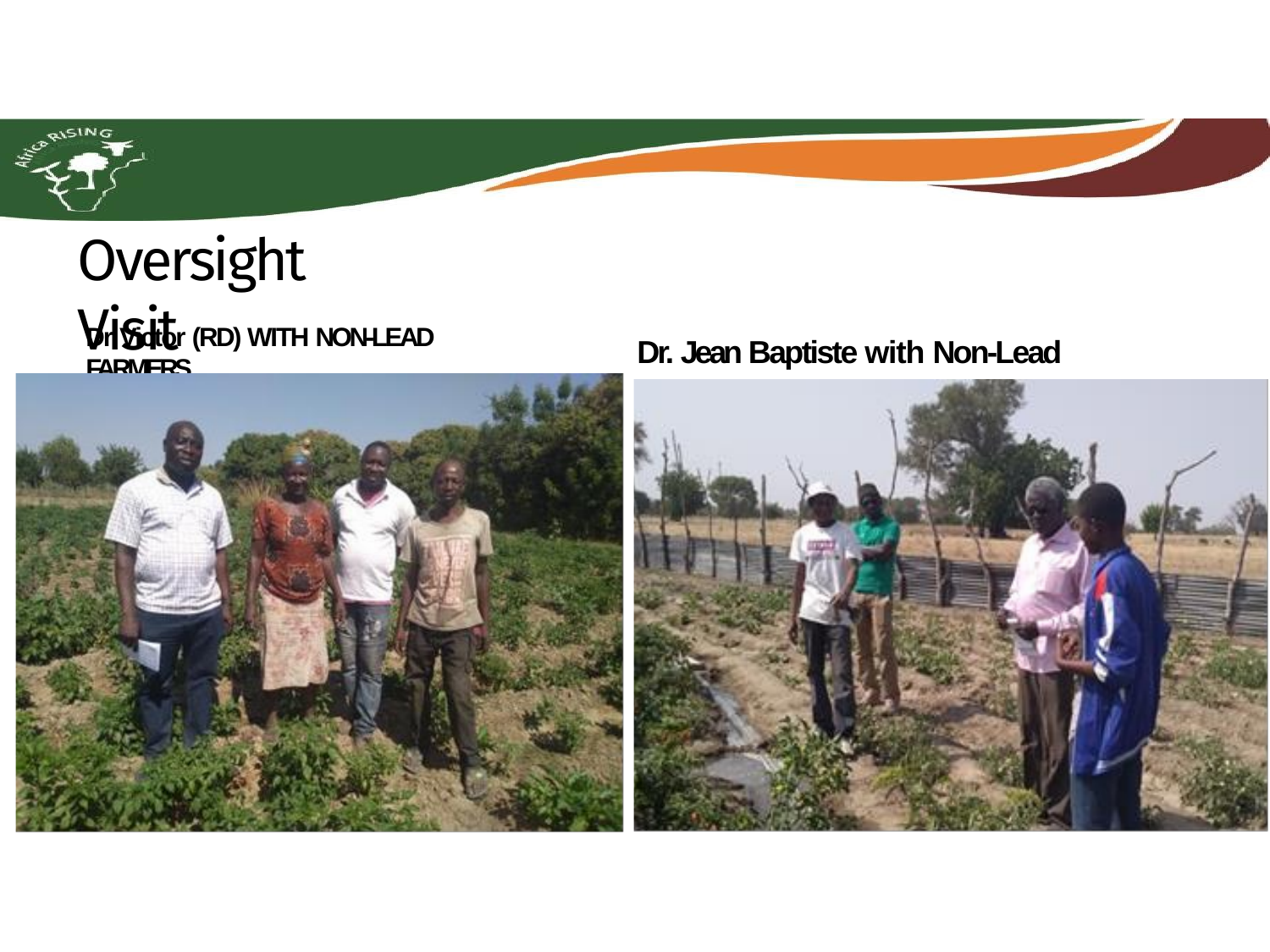

# Oversight Visit
Dr Victor (RD) WITH NON-LEAD FARMERS
Dr. Jean Baptiste with Non-Lead Farmers